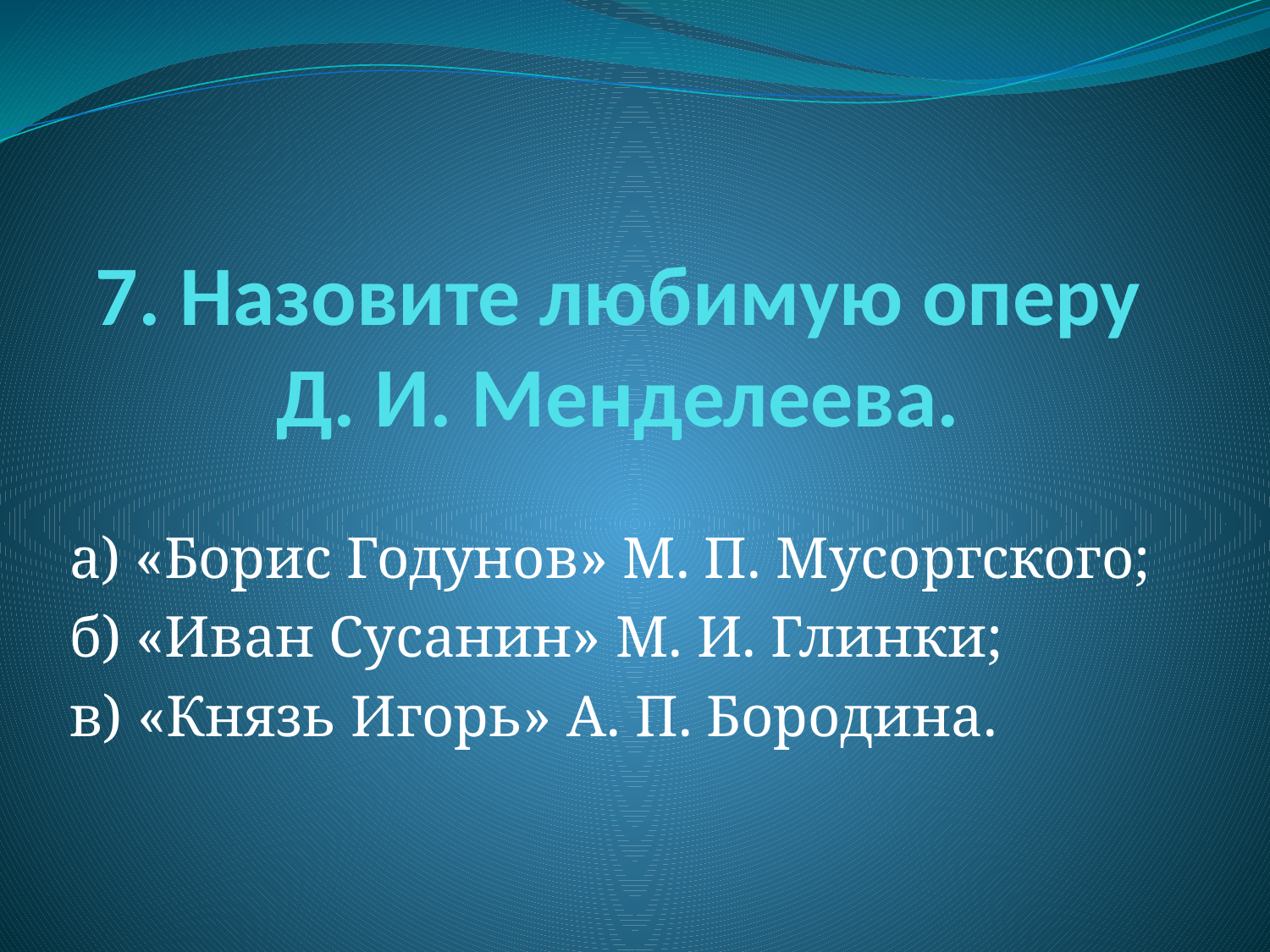

# 7. Назовите любимую оперу Д. И. Менделеева.
а) «Борис Годунов» М. П. Мусоргского;
б) «Иван Сусанин» М. И. Глинки;
в) «Князь Игорь» А. П. Бородина.